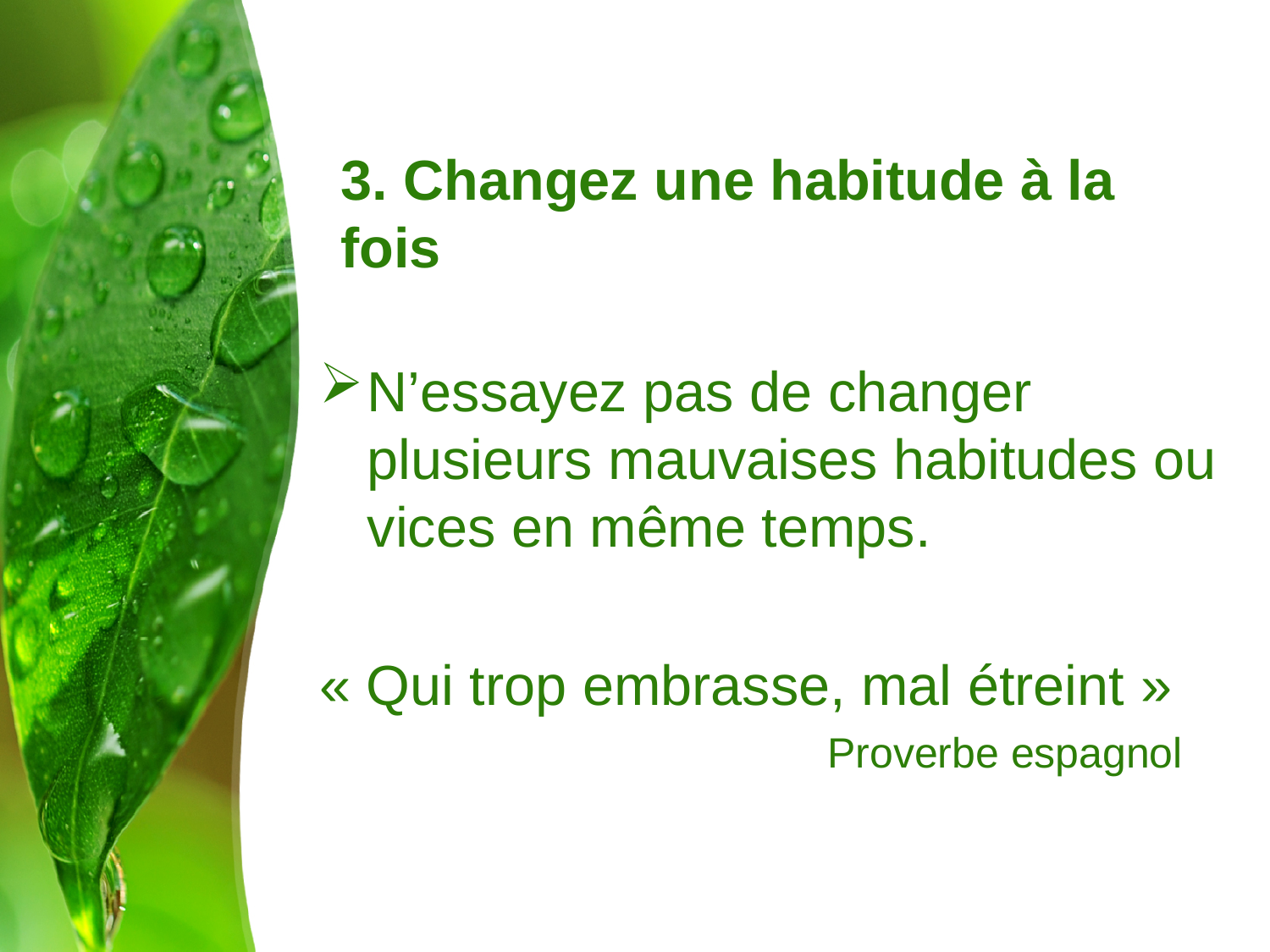

3. Changez une habitude à la fois

N’essayez pas de changer plusieurs mauvaises habitudes ou vices en même temps.

« Qui trop embrasse, mal étreint »
				Proverbe espagnol